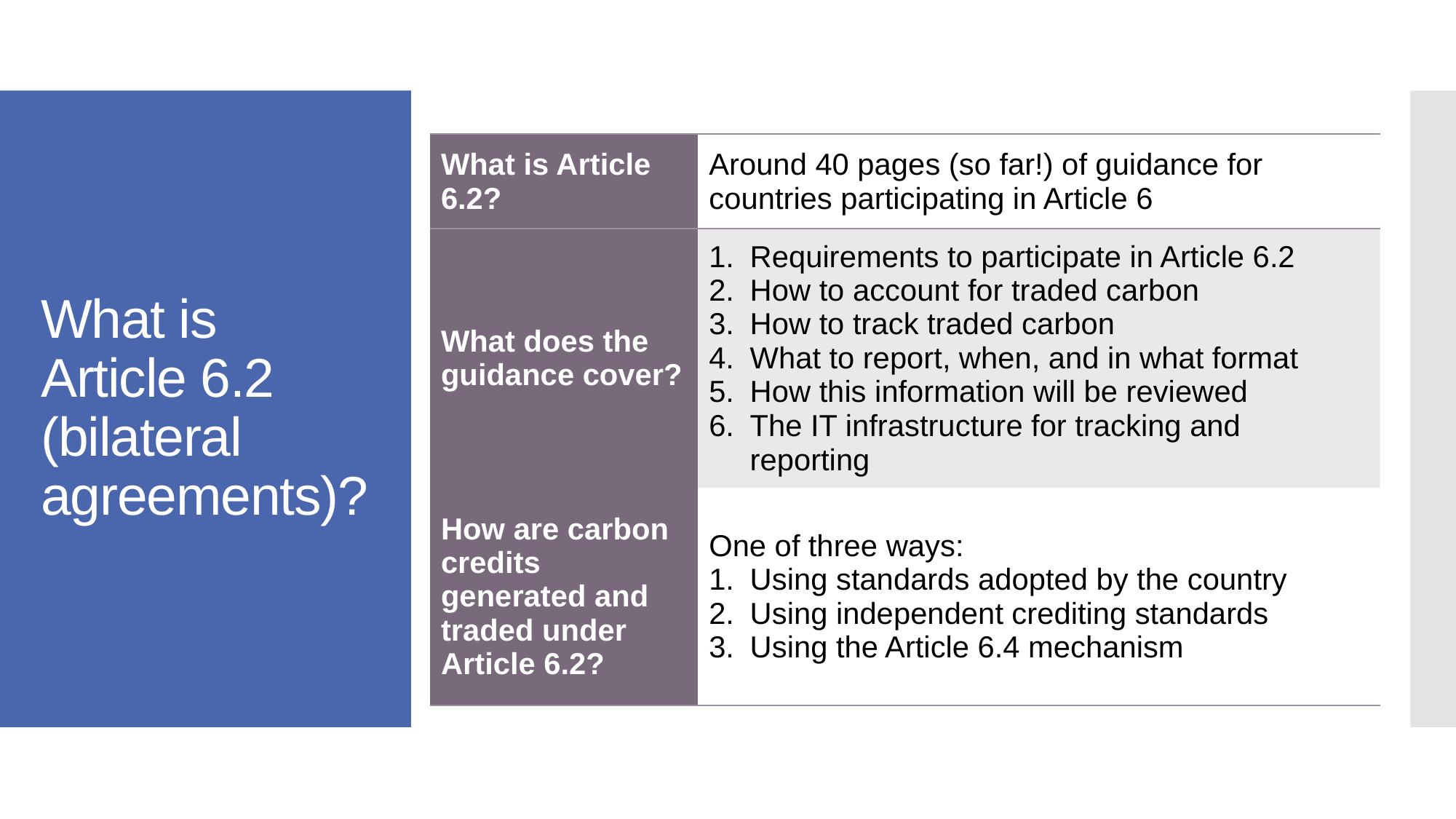

# What is Article 6.2 (bilateral agreements)?
| What is Article 6.2? | Around 40 pages (so far!) of guidance for countries participating in Article 6 |
| --- | --- |
| What does the guidance cover? | Requirements to participate in Article 6.2 How to account for traded carbon How to track traded carbon What to report, when, and in what format How this information will be reviewed The IT infrastructure for tracking and reporting |
| How are carbon credits generated and traded under Article 6.2? | One of three ways: Using standards adopted by the country Using independent crediting standards Using the Article 6.4 mechanism |